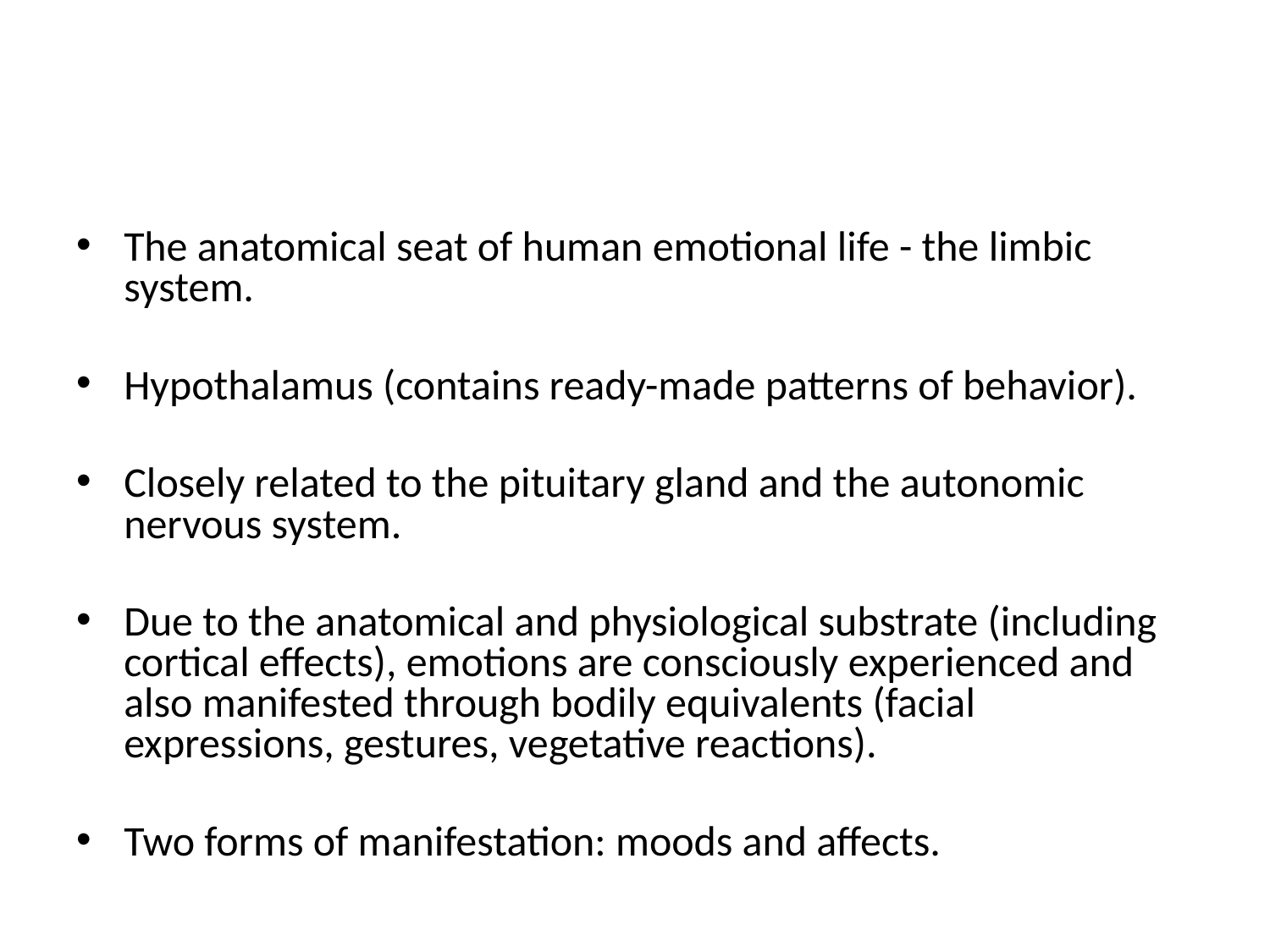

#
The anatomical seat of human emotional life - the limbic system.

Hypothalamus (contains ready-made patterns of behavior).

Closely related to the pituitary gland and the autonomic nervous system.

Due to the anatomical and physiological substrate (including cortical effects), emotions are consciously experienced and also manifested through bodily equivalents (facial expressions, gestures, vegetative reactions).

Two forms of manifestation: moods and affects.